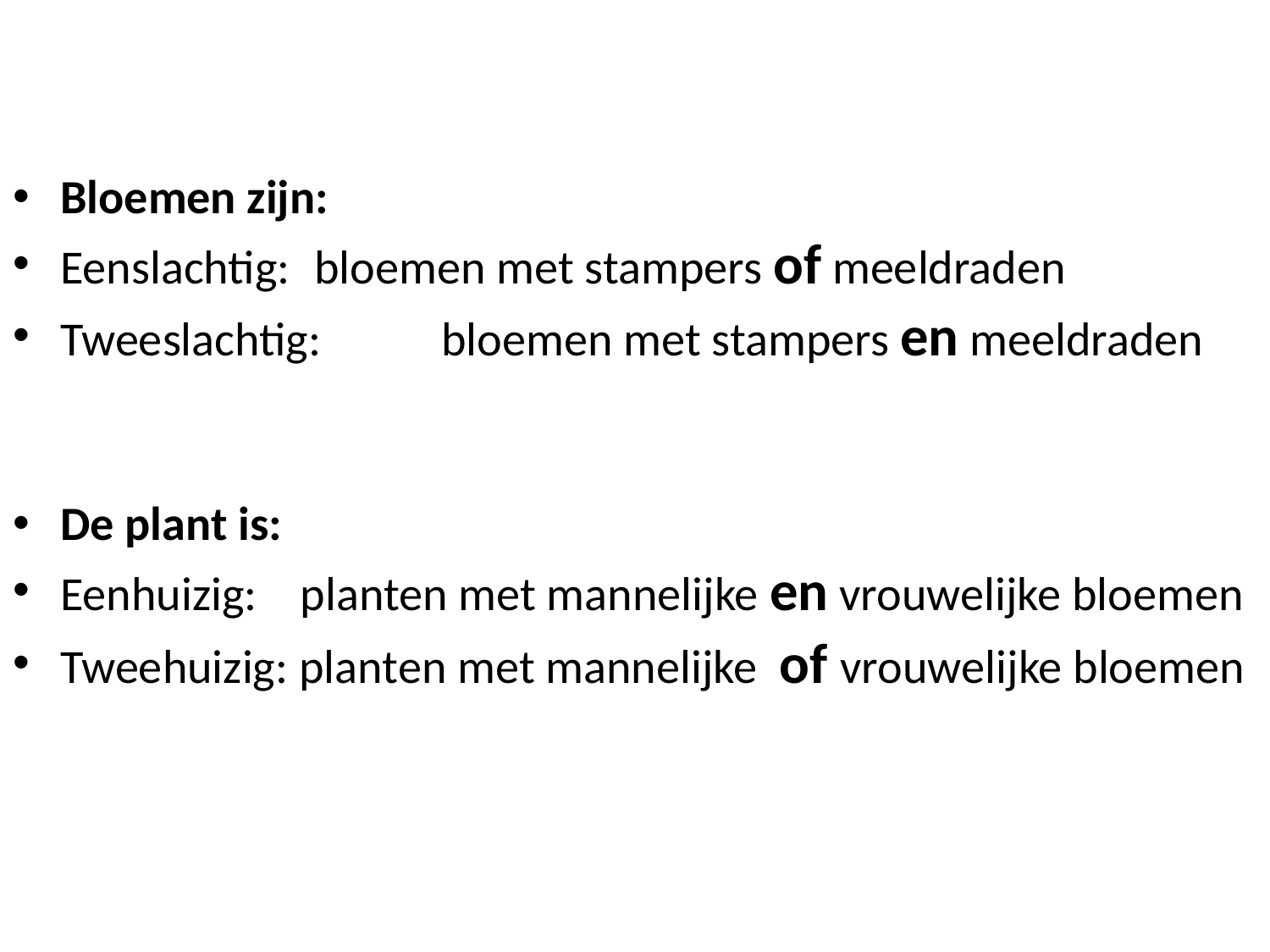

Bloemen zijn:
Eenslachtig: 	bloemen met stampers of meeldraden
Tweeslachtig: 	bloemen met stampers en meeldraden

De plant is:
Eenhuizig:    planten met mannelijke en vrouwelijke bloemen
Tweehuizig: planten met mannelijke  of vrouwelijke bloemen